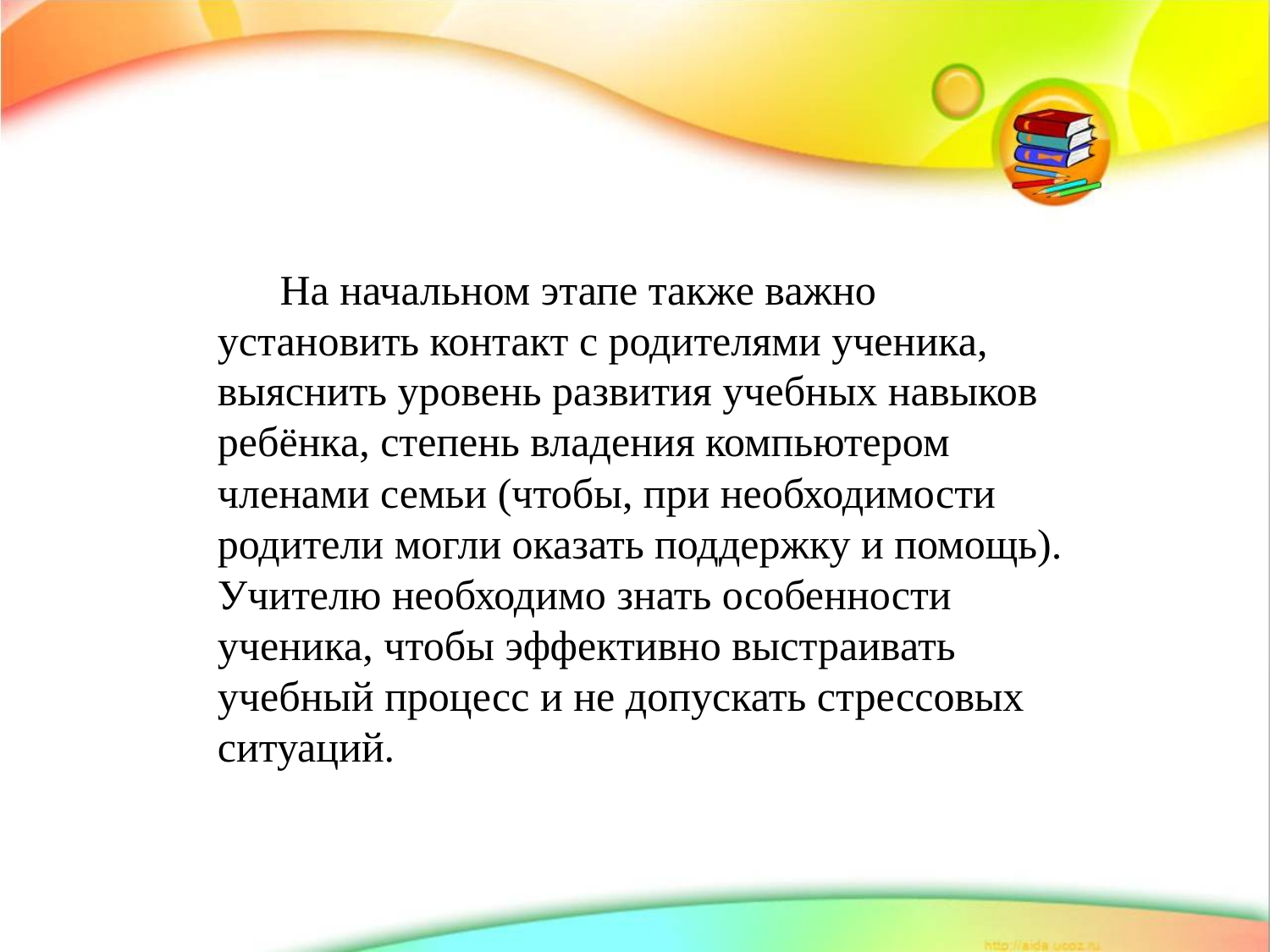

На начальном этапе также важно установить контакт с родителями ученика, выяснить уровень развития учебных навыков ребёнка, степень владения компьютером членами семьи (чтобы, при необходимости родители могли оказать поддержку и помощь). Учителю необходимо знать особенности ученика, чтобы эффективно выстраивать учебный процесс и не допускать стрессовых ситуаций.